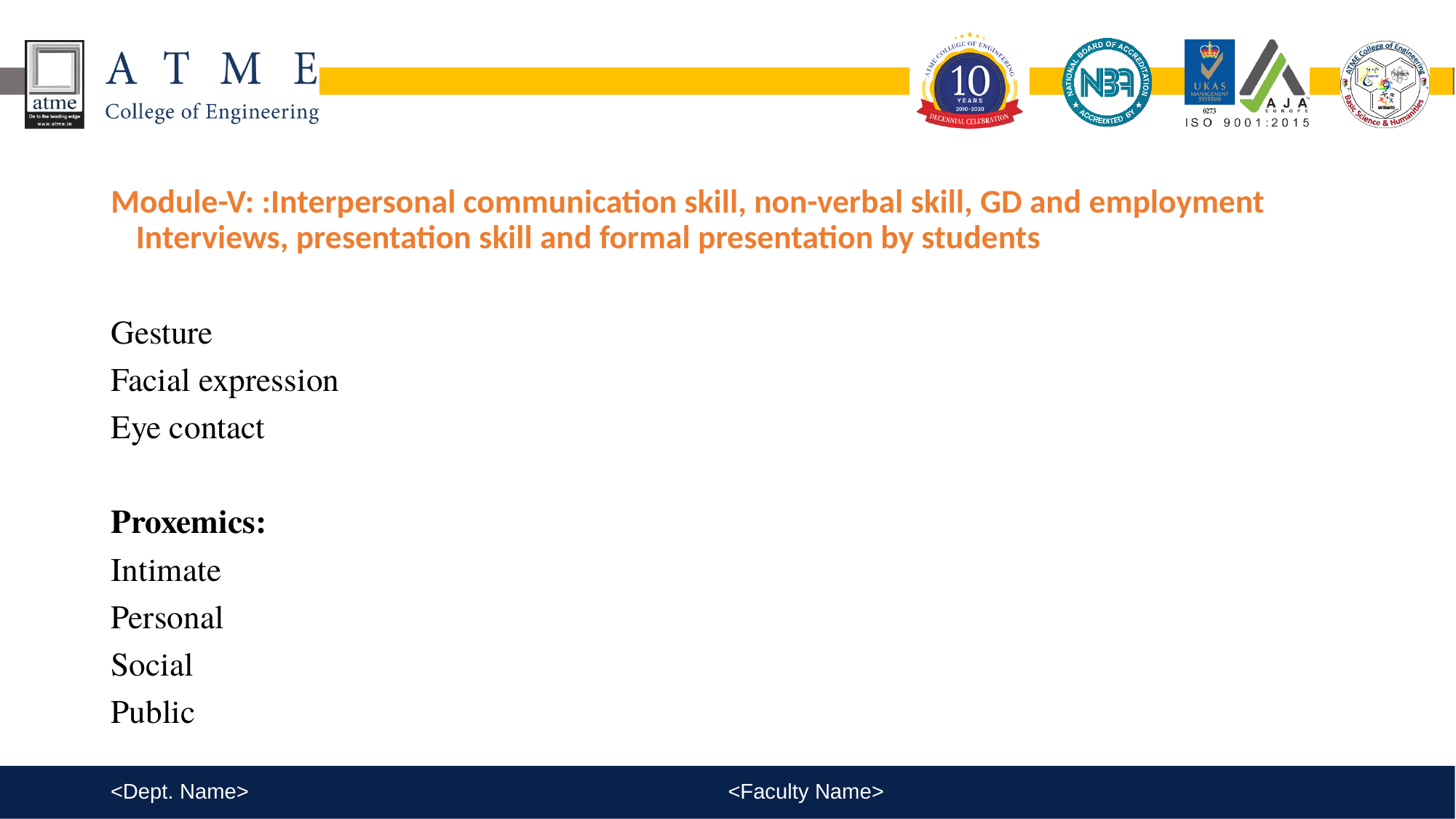

Module-V: :Interpersonal communication skill, non-verbal skill, GD and employment Interviews, presentation skill and formal presentation by students

Gesture
Facial expression
Eye contact

Proxemics:
Intimate
Personal
Social
Public